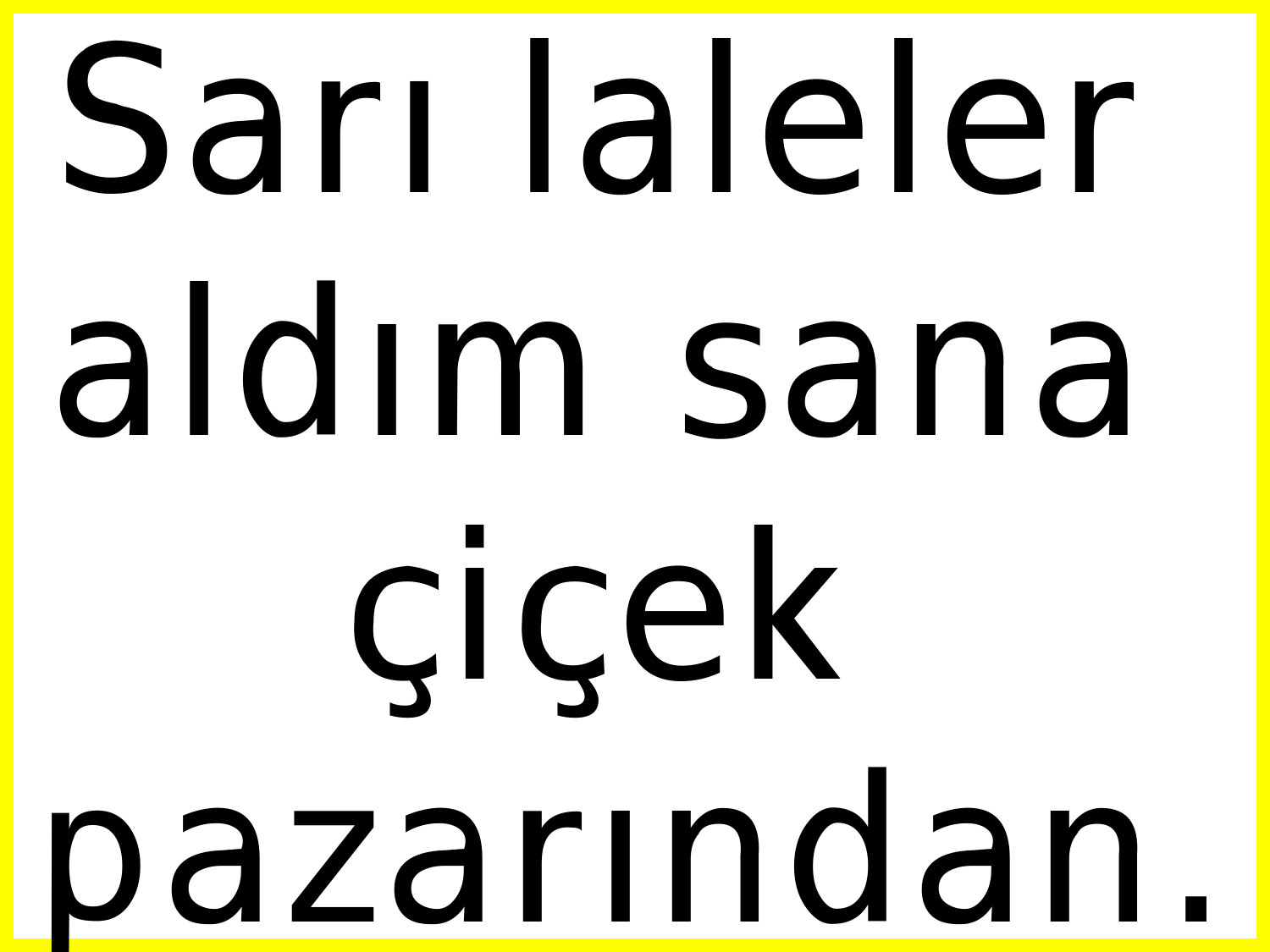

# Sarı laleler aldım sana çiçek pazarından.